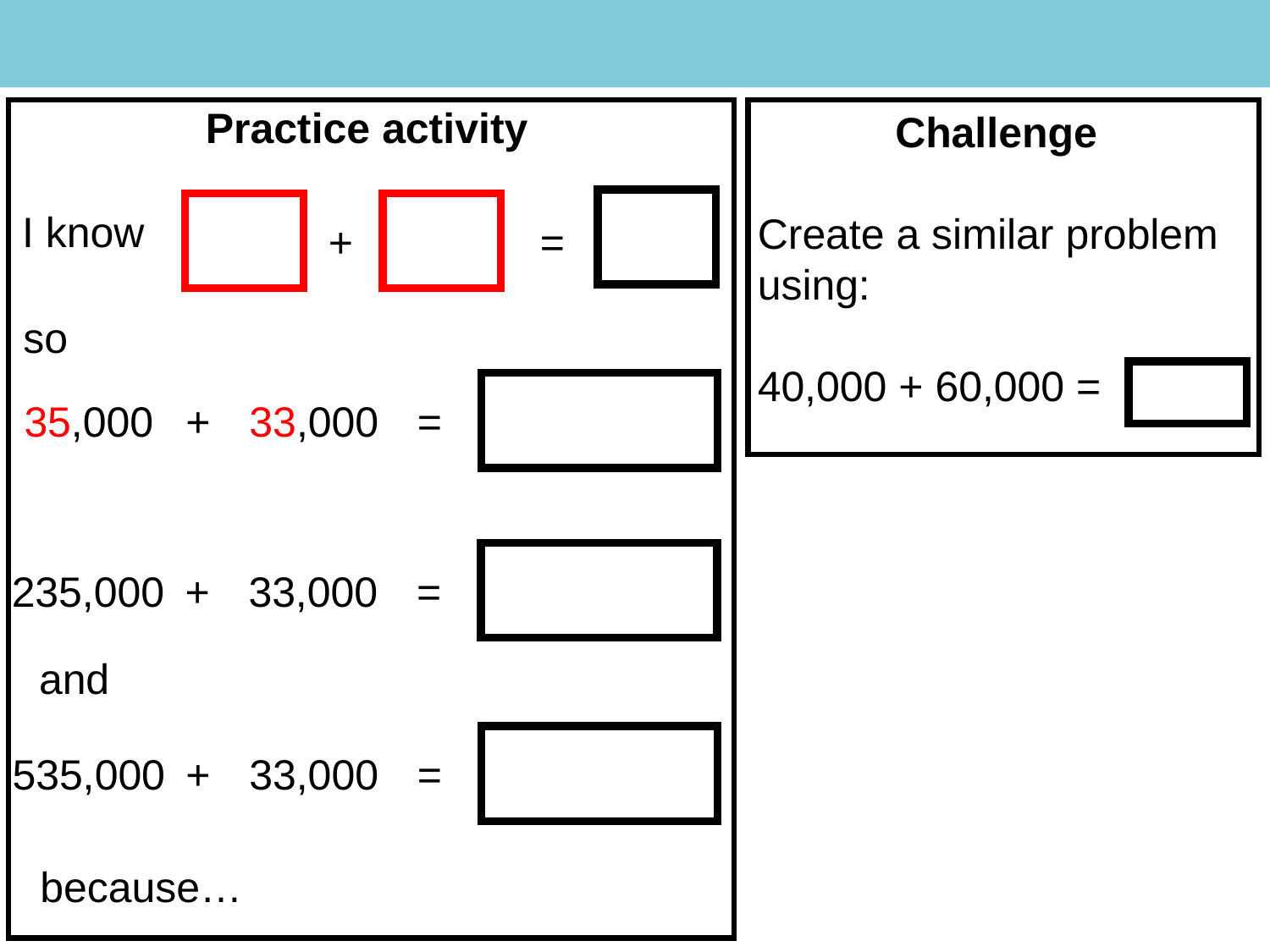

Practice activity
Challenge

Create a similar problem using:

40,000 + 60,000 =

I know
+
=
so

35,000
+
33,000
=

235,000
+
33,000
=
and

535,000
+
33,000
=
because…